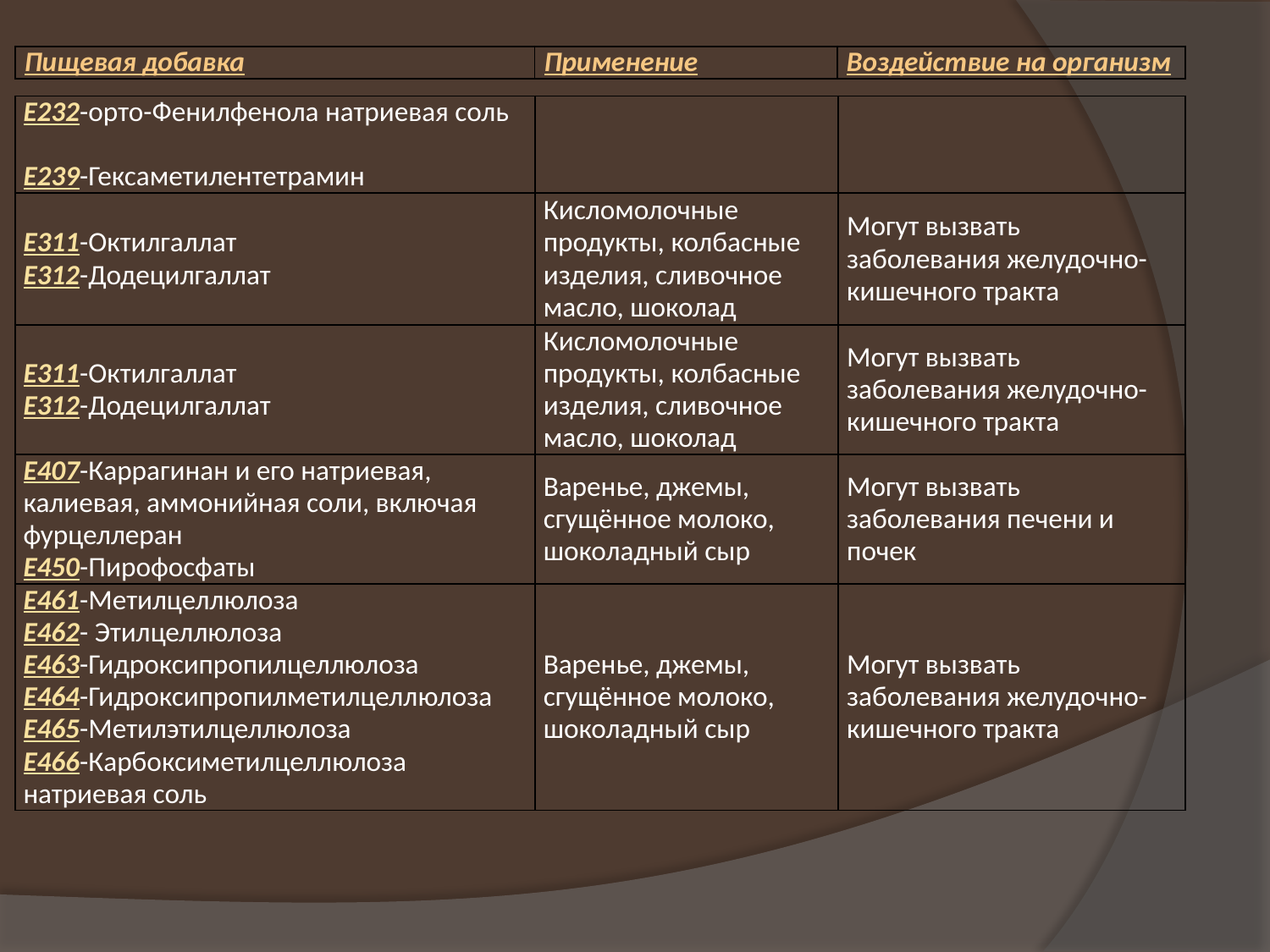

| Пищевая добавка | Применение | Воздействие на организм |
| --- | --- | --- |
| Е232-орто-Фенилфенола натриевая соль Е239-Гексаметилентетрамин |  |  |
| --- | --- | --- |
| Е311-Октилгаллат Е312-Додецилгаллат | Кисломолочные продукты, колбасные изделия, сливочное масло, шоколад | Могут вызвать заболевания желудочно-кишечного тракта |
| Е311-Октилгаллат Е312-Додецилгаллат | Кисломолочные продукты, колбасные изделия, сливочное масло, шоколад | Могут вызвать заболевания желудочно-кишечного тракта |
| Е407-Каррагинан и его натриевая, калиевая, аммонийная соли, включая фурцеллеран Е450-Пирофосфаты | Варенье, джемы, сгущённое молоко, шоколадный сыр | Могут вызвать заболевания печени и почек |
| Е461-Метилцеллюлоза Е462- Этилцеллюлоза Е463-Гидроксипропилцеллюлоза Е464-Гидроксипропилметилцеллюлоза Е465-Метилэтилцеллюлоза Е466-Карбоксиметилцеллюлоза натриевая соль | Варенье, джемы, сгущённое молоко, шоколадный сыр | Могут вызвать заболевания желудочно-кишечного тракта |